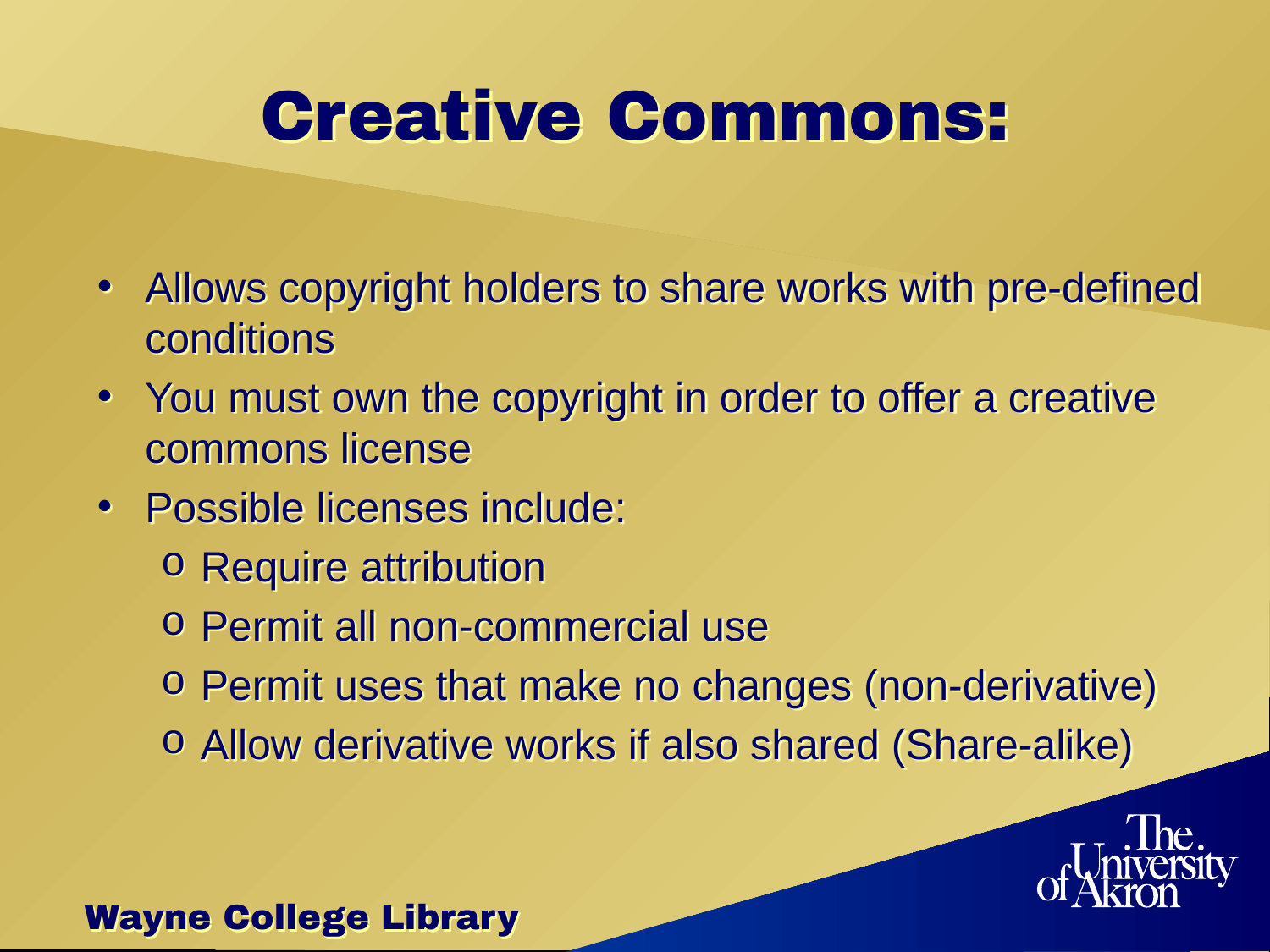

# Creative Commons:
Allows copyright holders to share works with pre-defined conditions
You must own the copyright in order to offer a creative commons license
Possible licenses include:
Require attribution
Permit all non-commercial use
Permit uses that make no changes (non-derivative)
Allow derivative works if also shared (Share-alike)

Wayne College Library